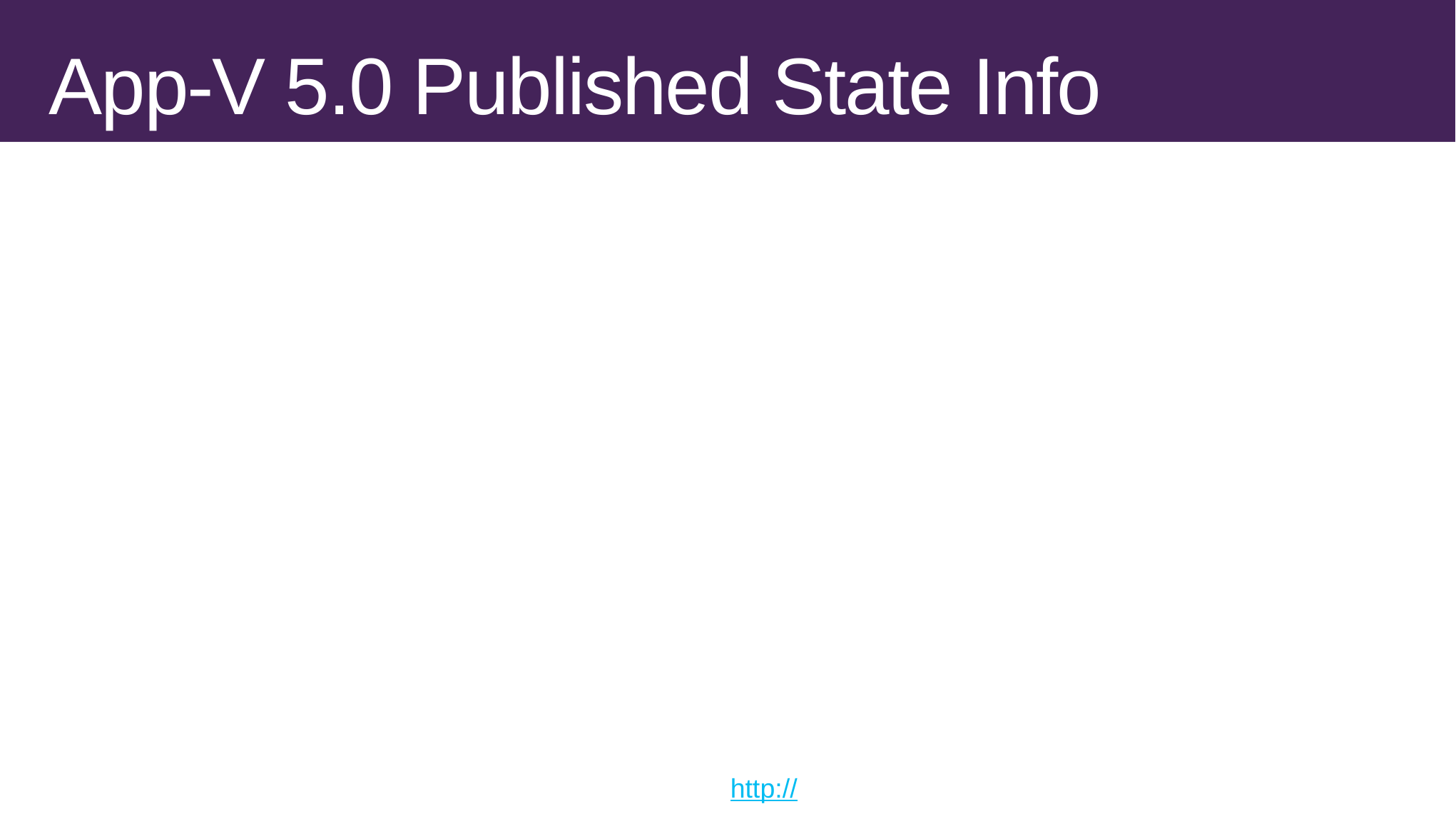

# App-V 5.0 Published State Info
Registry
HKCU\Software\Classes
HKCU\Software\Microsoft\AppV
HKCU\Software\Microsoft\Windows\CurrentVersion\App Paths
File
%APPDATA%\Microsoft\AppV\Client\Catalog
%APPDATA%\Microsoft\AppV\Client\Integration
%APPDATA%\Microsoft\Windows\Start Menu\Programs

http://technet.microsoft.com/en-us/library/dn659478.aspx